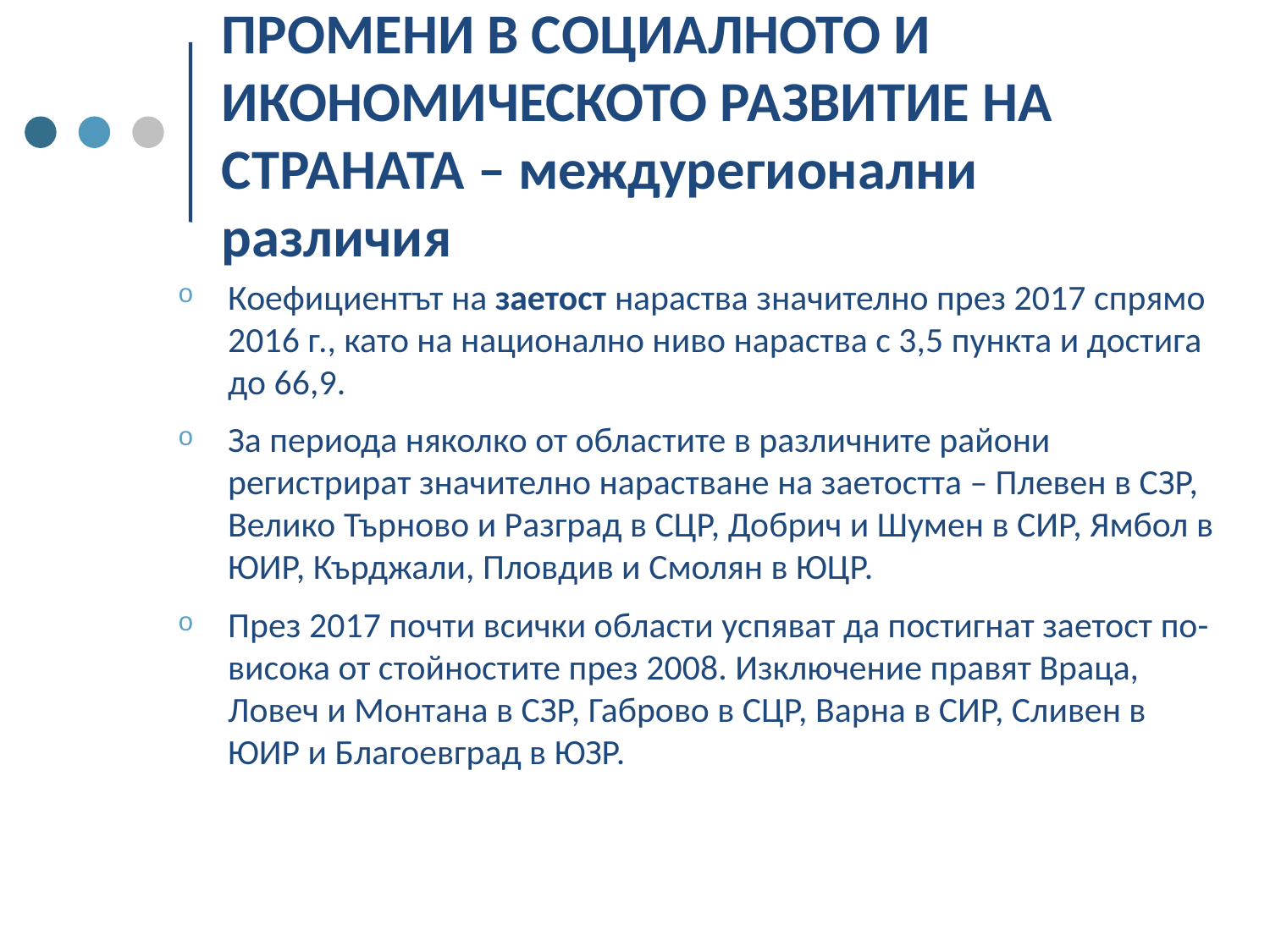

# ПРОМЕНИ В СОЦИАЛНОТО И ИКОНОМИЧЕСКОТО РАЗВИТИЕ НА СТРАНАТА – междурегионални различия
Коефициентът на заетост нараства значително през 2017 спрямо 2016 г., като на национално ниво нараства с 3,5 пункта и достига до 66,9.
За периода няколко от областите в различните райони регистрират значително нарастване на заетостта – Плевен в СЗР, Велико Търново и Разград в СЦР, Добрич и Шумен в СИР, Ямбол в ЮИР, Кърджали, Пловдив и Смолян в ЮЦР.
През 2017 почти всички области успяват да постигнат заетост по-висока от стойностите през 2008. Изключение правят Враца, Ловеч и Монтана в СЗР, Габрово в СЦР, Варна в СИР, Сливен в ЮИР и Благоевград в ЮЗР.